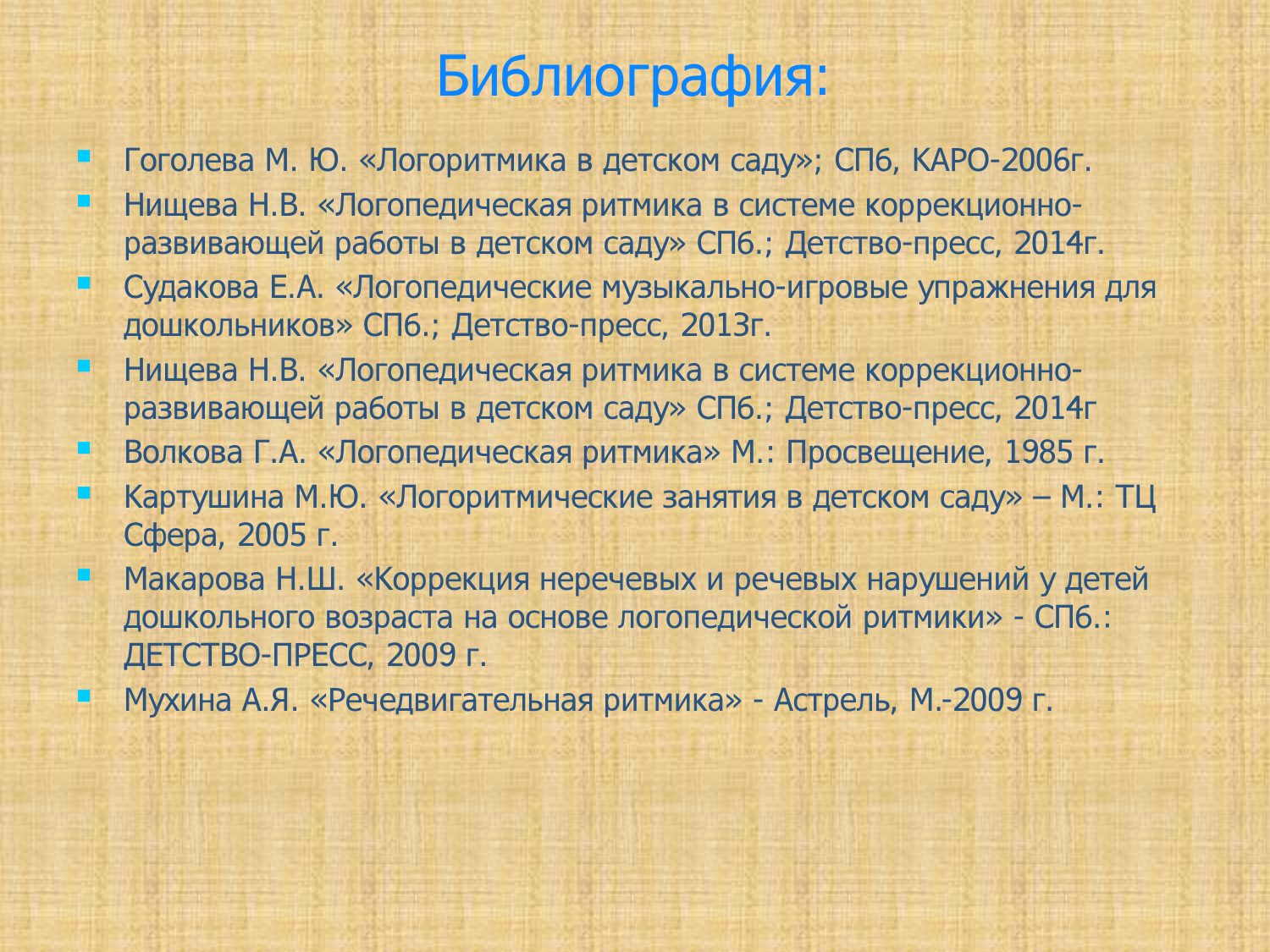

# Библиография:

Гоголева М. Ю. «Логоритмика в детском саду»; СПб, КАРО-2006г.
Нищева Н.В. «Логопедическая ритмика в системе коррекционно-развивающей работы в детском саду» СПб.; Детство-пресс, 2014г.
Судакова Е.А. «Логопедические музыкально-игровые упражнения для дошкольников» СПб.; Детство-пресс, 2013г.
Нищева Н.В. «Логопедическая ритмика в системе коррекционно-развивающей работы в детском саду» СПб.; Детство-пресс, 2014г
Волкова Г.А. «Логопедическая ритмика» М.: Просвещение, 1985 г.
Картушина М.Ю. «Логоритмические занятия в детском саду» – М.: ТЦ Сфера, 2005 г.
Макарова Н.Ш. «Коррекция неречевых и речевых нарушений у детей дошкольного возраста на основе логопедической ритмики» - СПб.: ДЕТСТВО-ПРЕСС, 2009 г.
Мухина А.Я. «Речедвигательная ритмика» - Астрель, М.-2009 г.